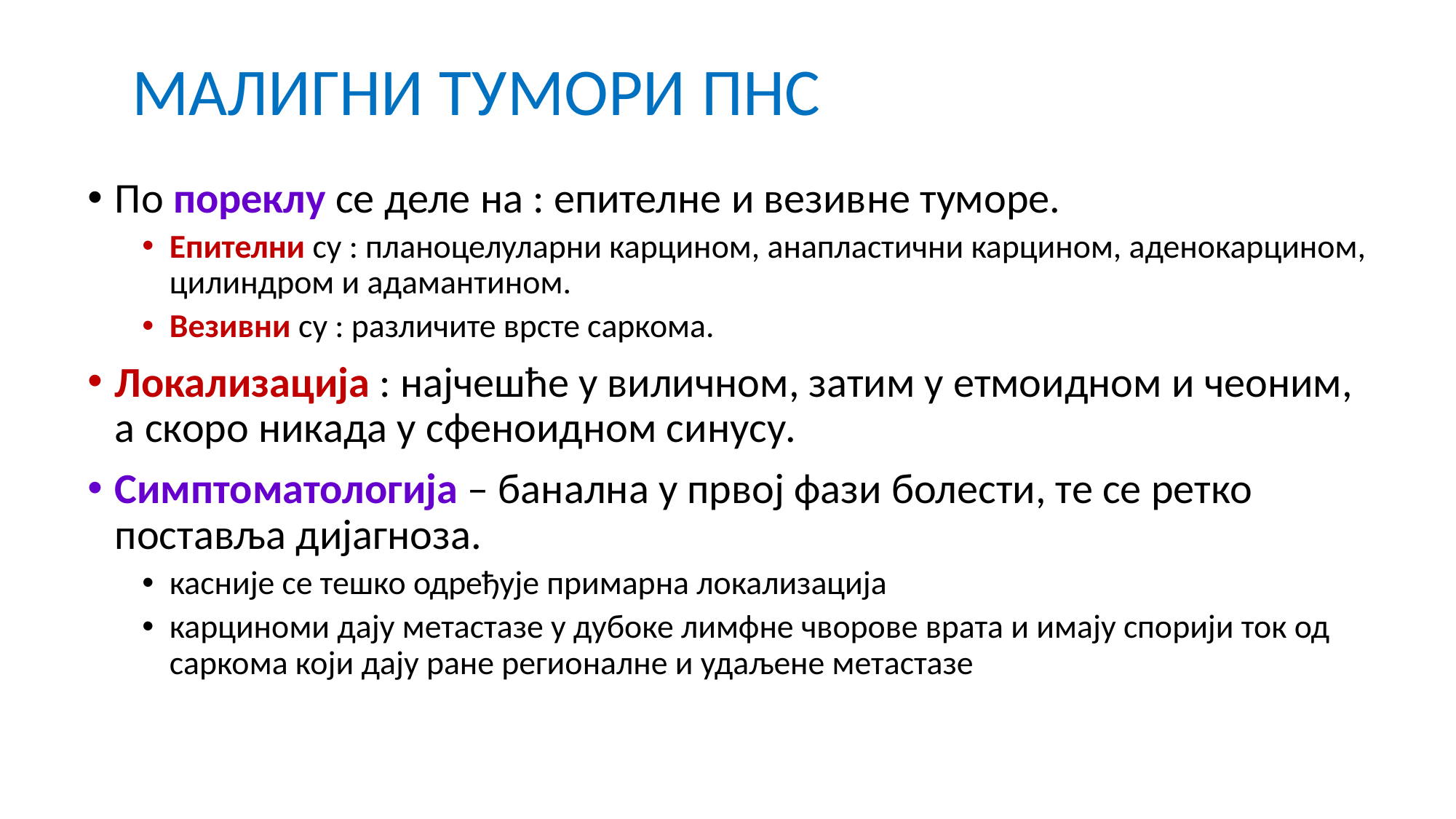

# МАЛИГНИ ТУМОРИ ПНС
По пореклу се деле на : епителне и везивне туморе.
Епителни су : планоцелуларни карцином, анапластични карцином, аденокарцином, цилиндром и адамантином.
Везивни су : различите врсте саркома.
Локализација : најчешће у виличном, затим у етмоидном и чеоним, а скоро никада у сфеноидном синусу.
Симптоматологија – банална у првој фази болести, те се ретко поставља дијагноза.
касније се тешко одређује примарна локализација
карциноми дају метастазе у дубоке лимфне чворове врата и имају спорији ток од саркома који дају ране регионалне и удаљене метастазе